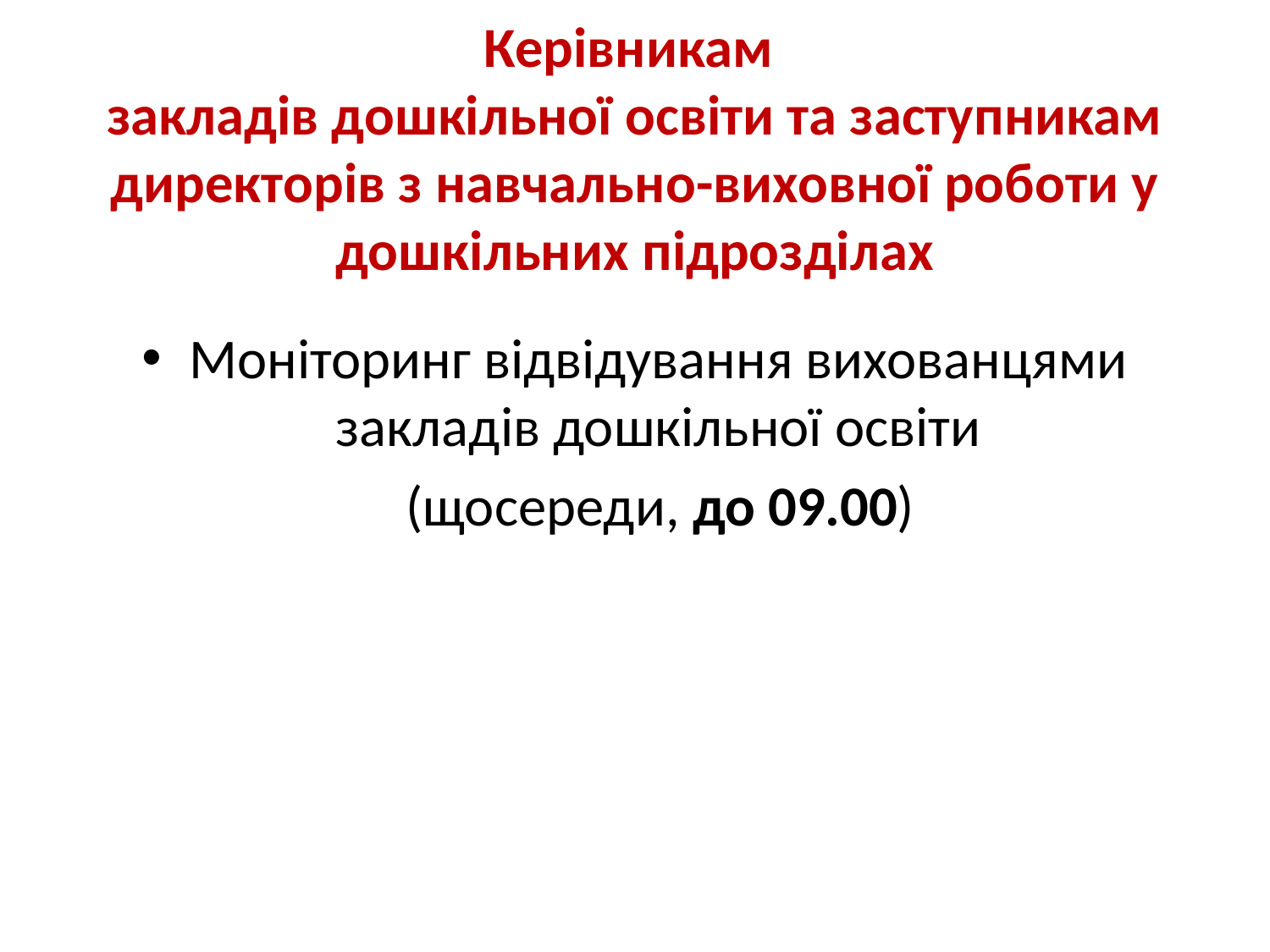

# Керівникам закладів дошкільної освіти та заступникам директорів з навчально-виховної роботи у дошкільних підрозділах
Моніторинг відвідування вихованцями закладів дошкільної освіти
    (щосереди, до 09.00)